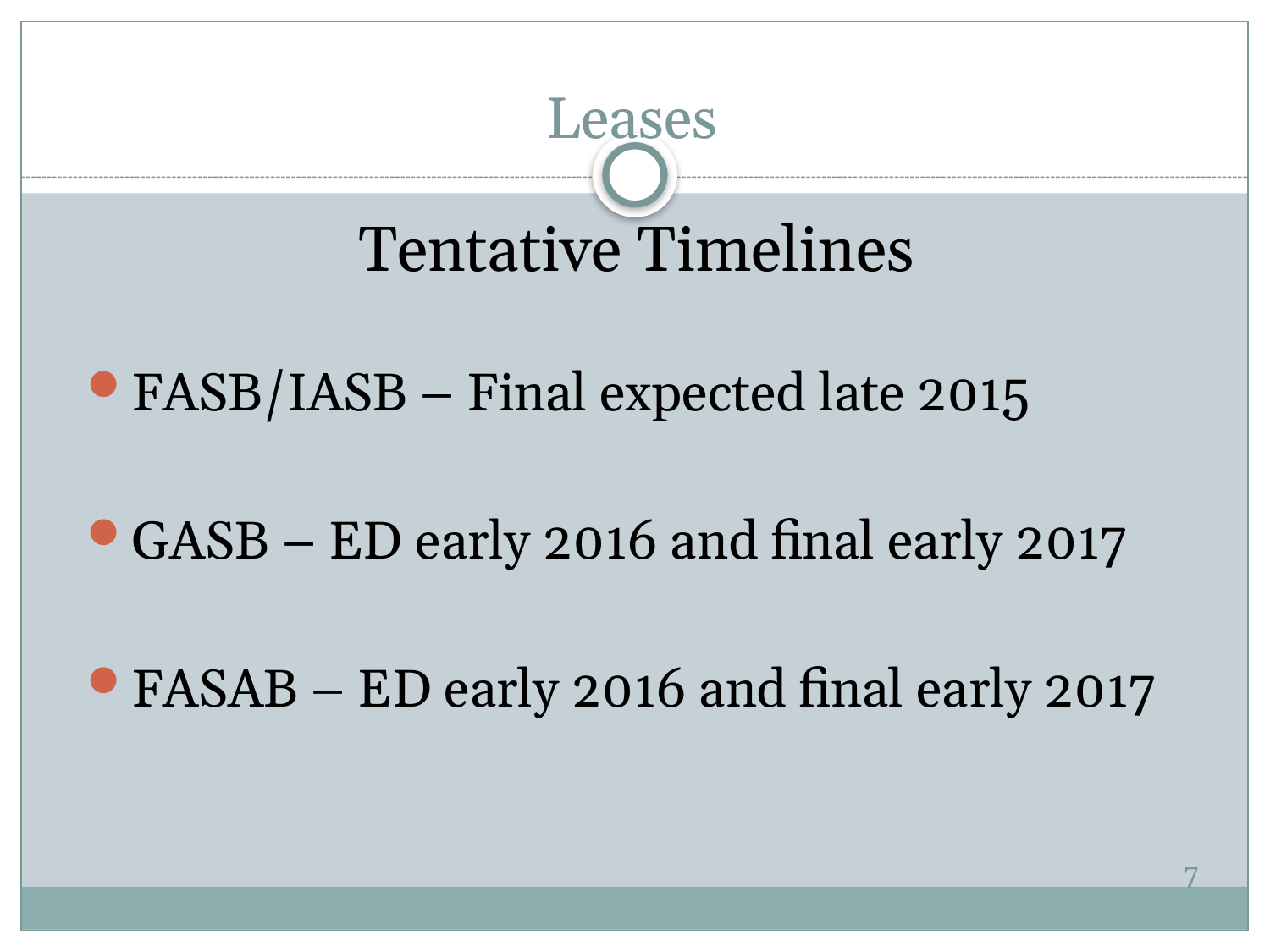

# Leases
Tentative Timelines

FASB/IASB – Final expected late 2015

GASB – ED early 2016 and final early 2017

FASAB – ED early 2016 and final early 2017
7